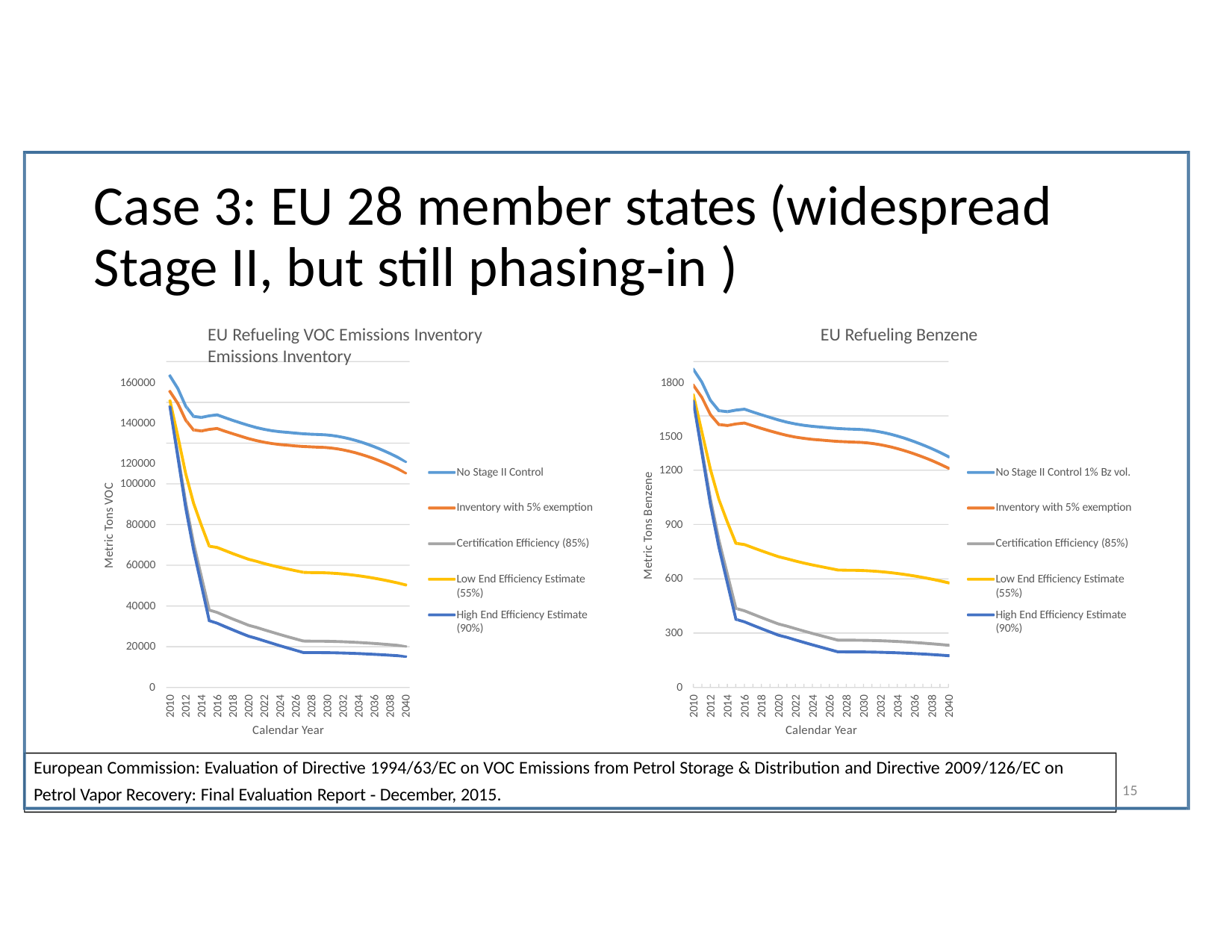

# Case 3: EU 28 member states (widespread  Stage II, but still phasing‐in )
EU Refueling VOC Emissions Inventory	EU Refueling Benzene Emissions Inventory
160000	1800

140000
1500

120000

1200
No Stage II Control
No Stage II Control 1% Bz vol.
Metric Tons Benzene

100000
Metric Tons VOC
Inventory with 5% exemption
Inventory with 5% exemption

900
80000
Certification Efficiency (85%)
Certification Efficiency (85%)

60000
600
Low End Efficiency Estimate  (55%)
High End Efficiency Estimate  (90%)
Low End Efficiency Estimate  (55%)
High End Efficiency Estimate  (90%)

40000

300
20000
0
0

2010
2012
2014
2016
2018
2020
2022
2024
2026
2028
2030
2032
2034
2036
2038
2040
2010
2012
2014
2016
2018
2020
2022
2024
2026
2028
2030
2032
2034
2036
2038
2040
Calendar Year	Calendar Year

European Commission: Evaluation of Directive 1994/63/EC on VOC Emissions from Petrol Storage & Distribution and Directive 2009/126/EC on  Petrol Vapor Recovery: Final Evaluation Report ‐ December, 2015.

15